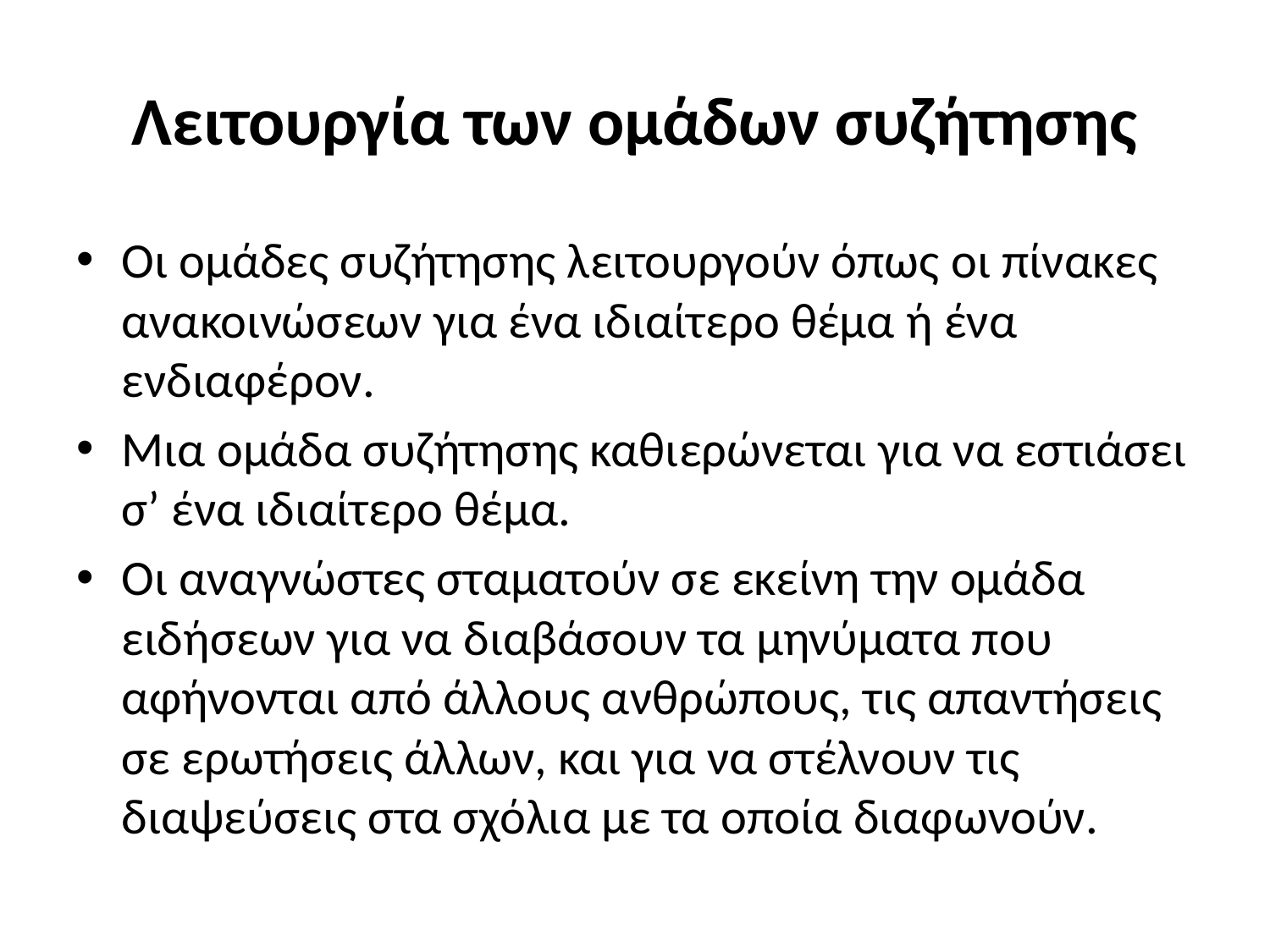

# Λειτουργία των ομάδων συζήτησης
Οι ομάδες συζήτησης λειτουργούν όπως οι πίνακες ανακοινώσεων για ένα ιδιαίτερο θέμα ή ένα ενδιαφέρον.
Μια ομάδα συζήτησης καθιερώνεται για να εστιάσει σ’ ένα ιδιαίτερο θέμα.
Οι αναγνώστες σταματούν σε εκείνη την ομάδα ειδήσεων για να διαβάσουν τα μηνύματα που αφήνονται από άλλους ανθρώπους, τις απαντήσεις σε ερωτήσεις άλλων, και για να στέλνουν τις διαψεύσεις στα σχόλια με τα οποία διαφωνούν.